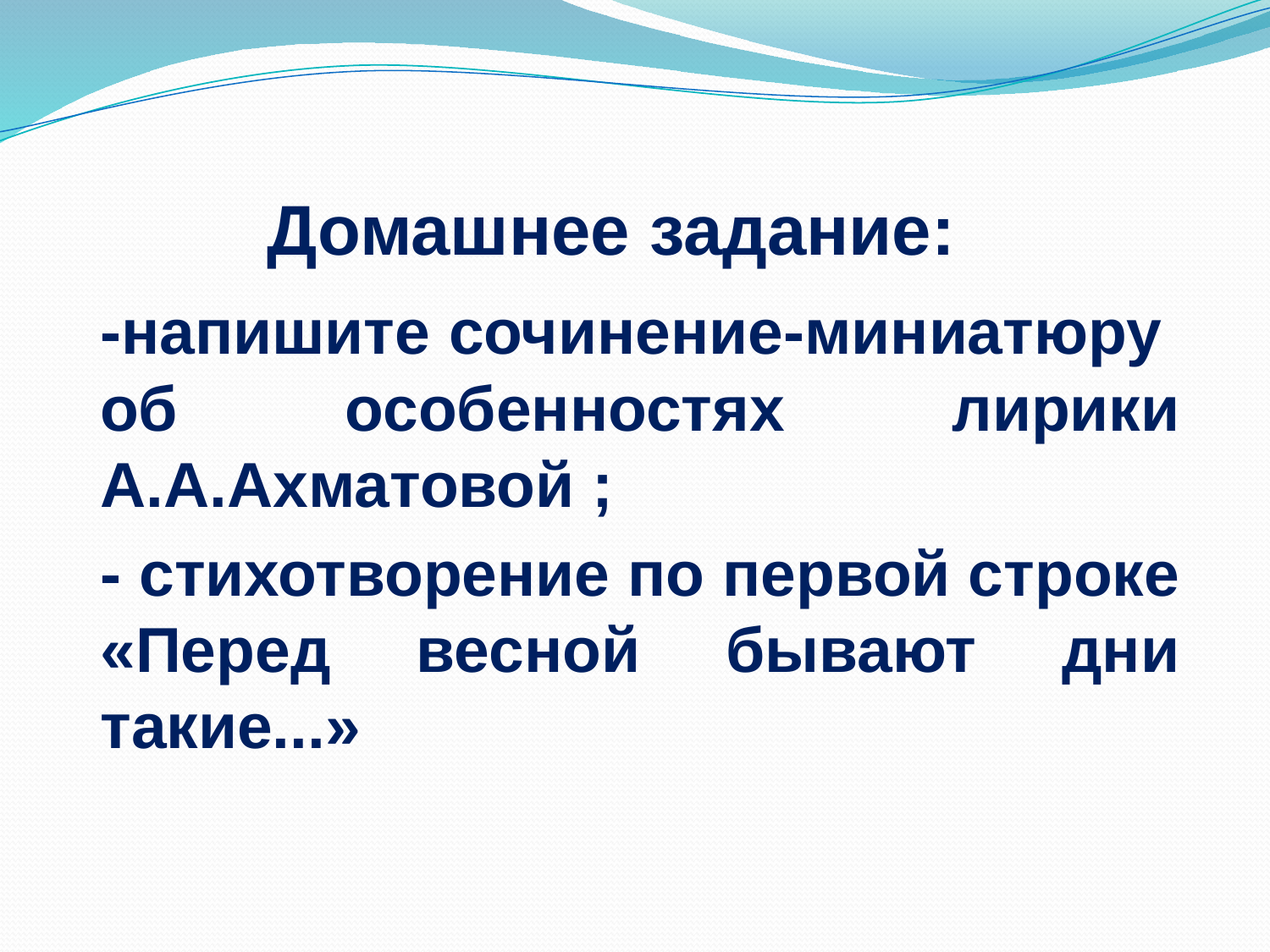

Домашнее задание:
	-напишите сочинение-миниатюру  об особенностях лирики А.А.Ахматовой ;
	- стихотворение по первой строке «Перед весной бывают дни такие...»